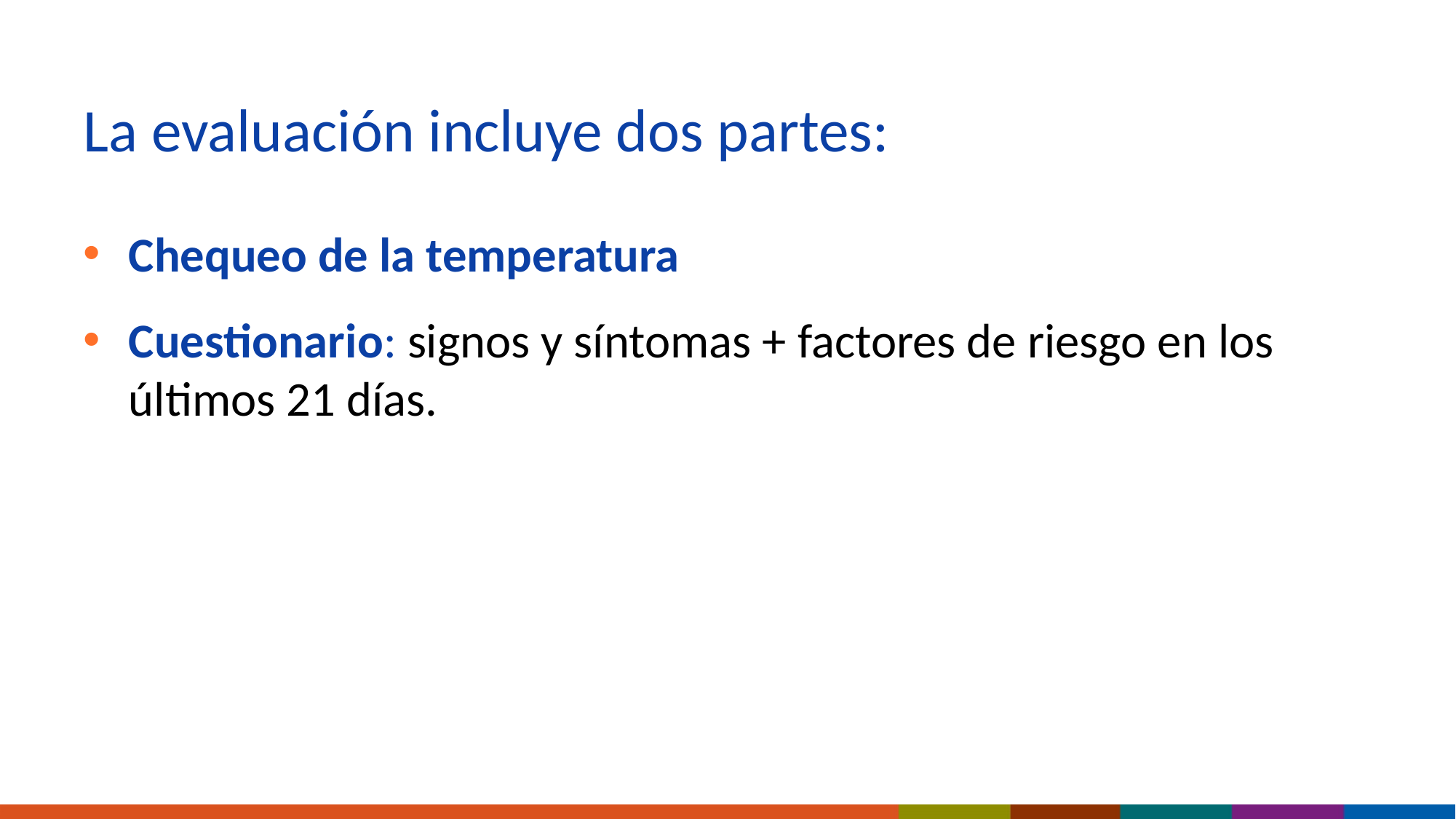

# La evaluación incluye dos partes:
Chequeo de la temperatura
Cuestionario: signos y síntomas + factores de riesgo en los últimos 21 días.